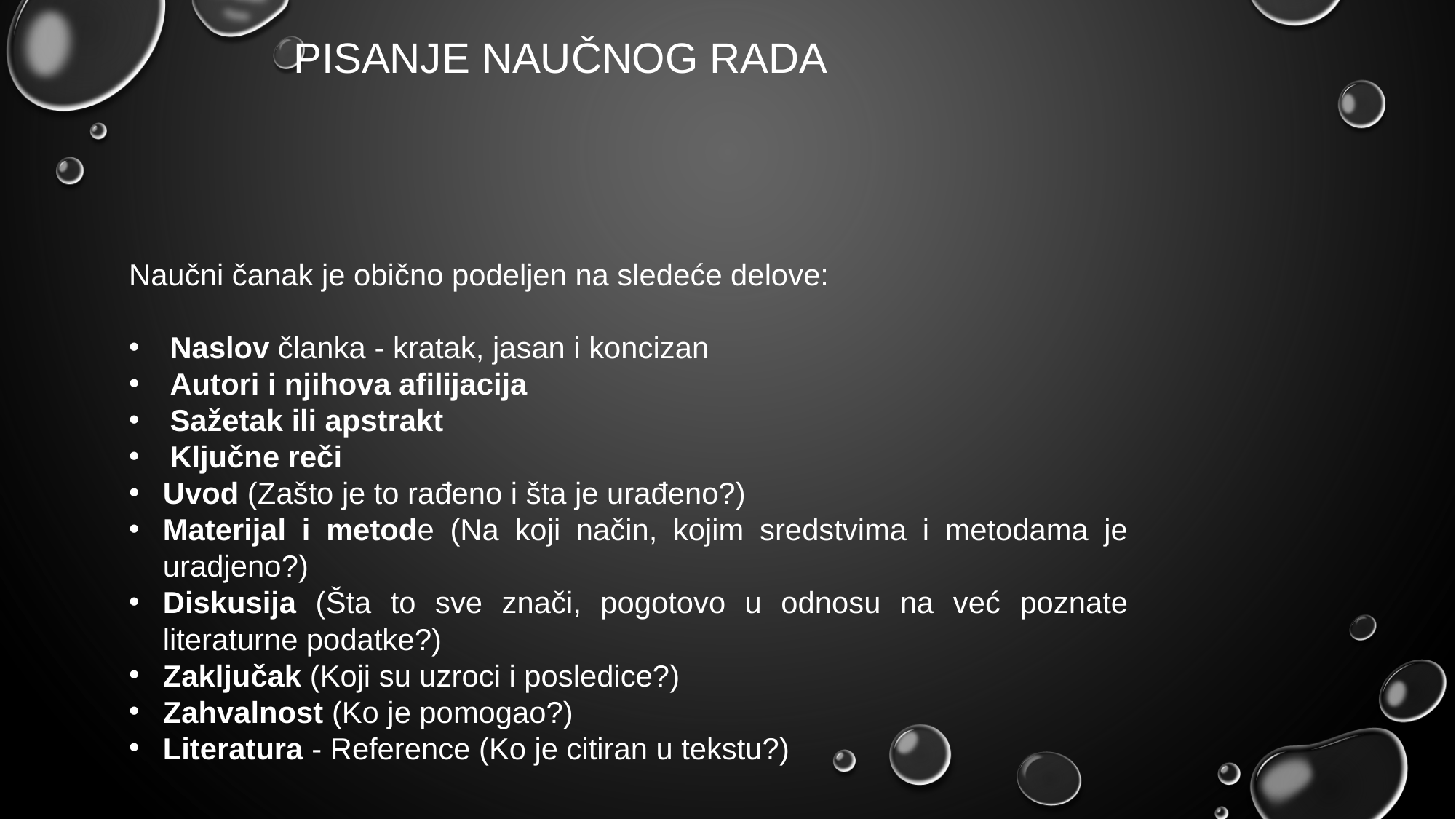

PISANJE NAUČNOG RADA
Naučni čanak je obično podeljen na sledeće delove:

Naslov članka - kratak, jasan i koncizan
Autori i njihova afilijacija
Sažetak ili apstrakt
Ključne reči
Uvod (Zašto je to rađeno i šta je urađeno?)
Materijal i metode (Na koji način, kojim sredstvima i metodama je uradjeno?)
Diskusija (Šta to sve znači, pogotovo u odnosu na već poznate literaturne podatke?)
Zaključak (Koji su uzroci i posledice?)
Zahvalnost (Ko je pomogao?)
Literatura - Reference (Ko je citiran u tekstu?)